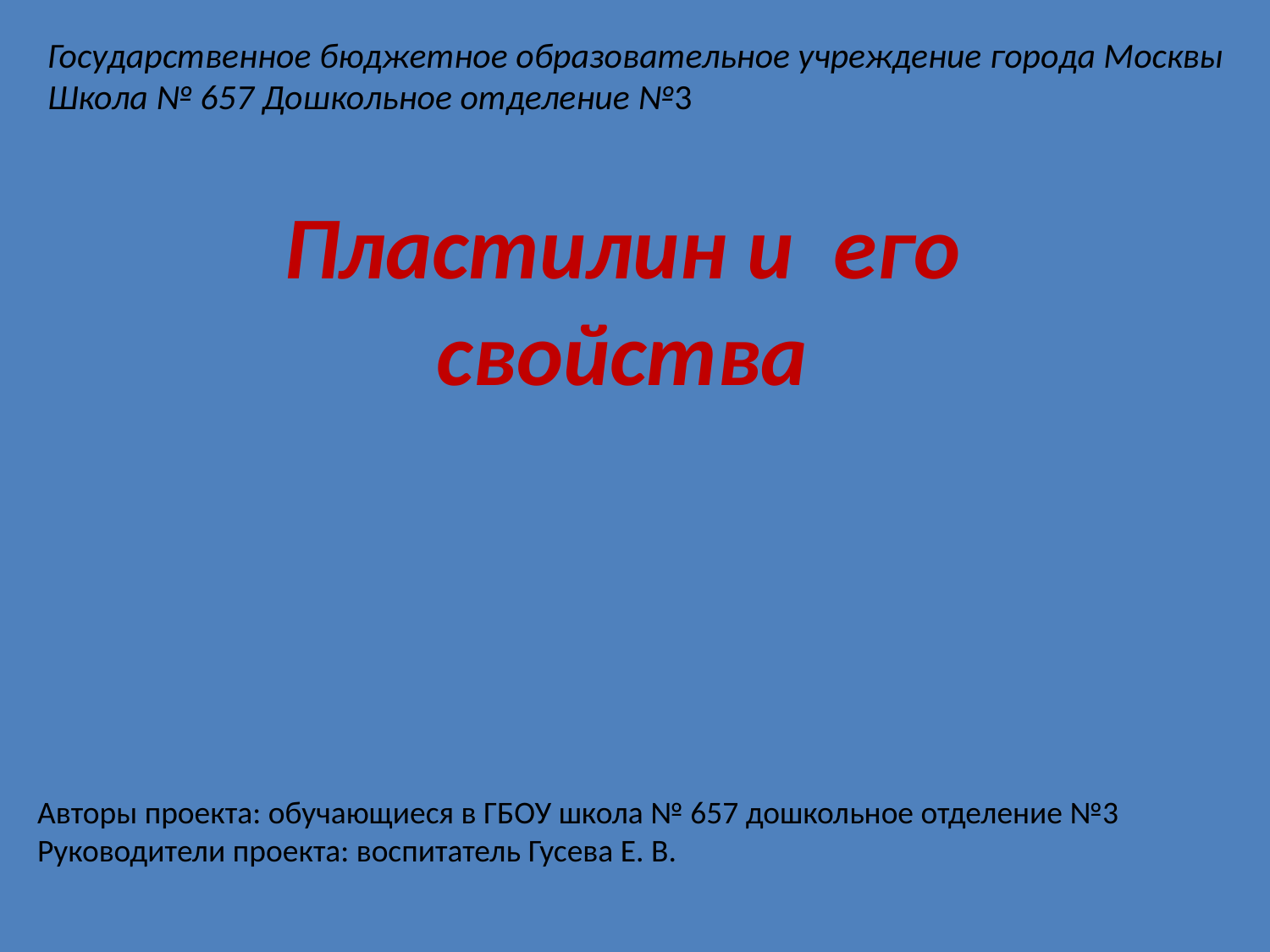

Государственное бюджетное образовательное учреждение города Москвы
Школа № 657 Дошкольное отделение №3
 Пластилин и  его  свойства
Авторы проекта: обучающиеся в ГБОУ школа № 657 дошкольное отделение №3
Руководители проекта: воспитатель Гусева Е. В.